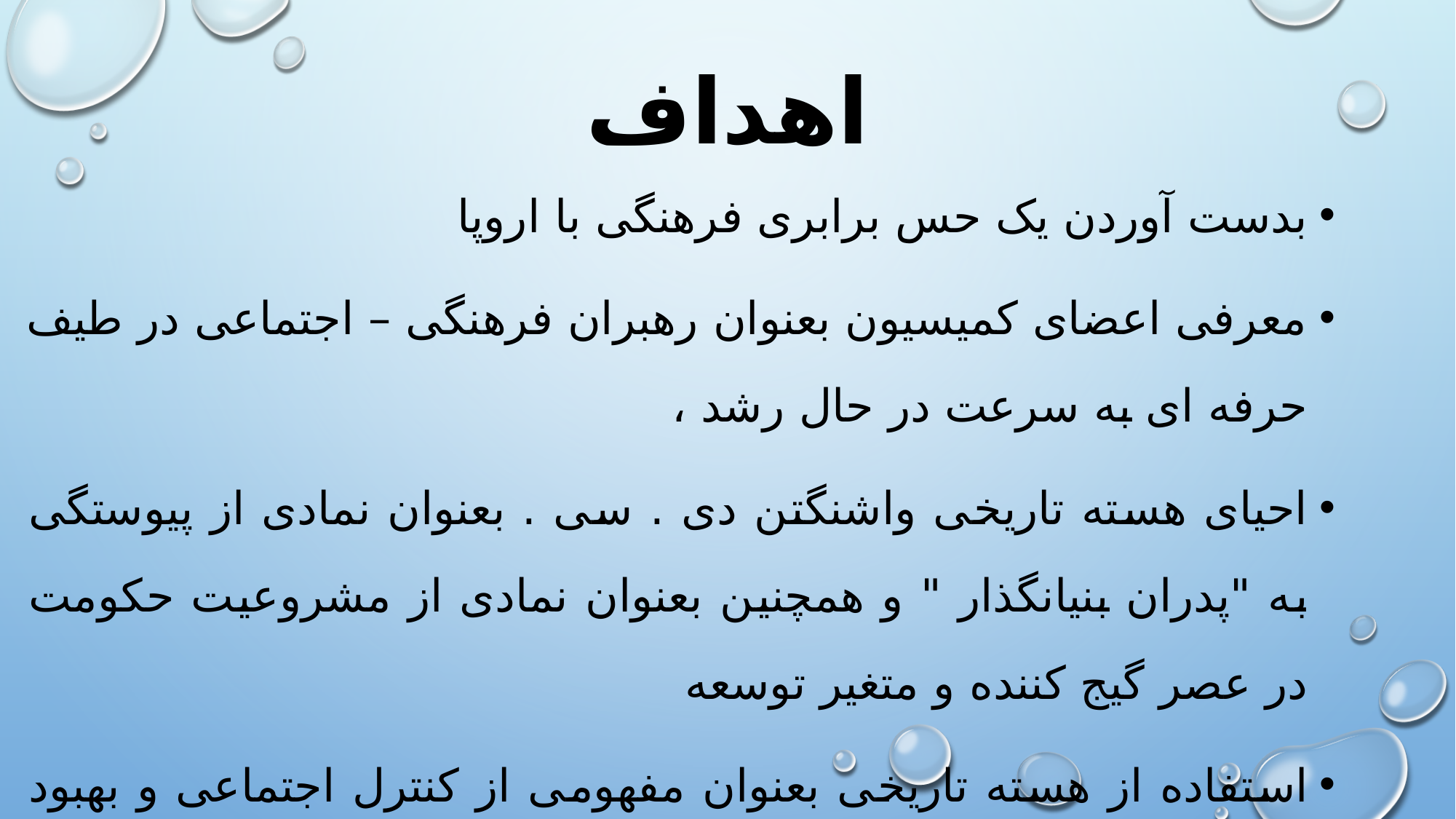

# اهداف
بدست آوردن یک حس برابری فرهنگی با اروپا
معرفی اعضای کمیسیون بعنوان رهبران فرهنگی – اجتماعی در طیف حرفه ای به سرعت در حال رشد ،
احیای هسته تاریخی واشنگتن دی . سی . بعنوان نمادی از پیوستگی به "پدران بنیانگذار " و همچنین بعنوان نمادی از مشروعیت حکومت در عصر گیج کننده و متغیر توسعه
استفاده از هسته تاریخی بعنوان مفهومی از کنترل اجتماعی و بهبود مدنی.